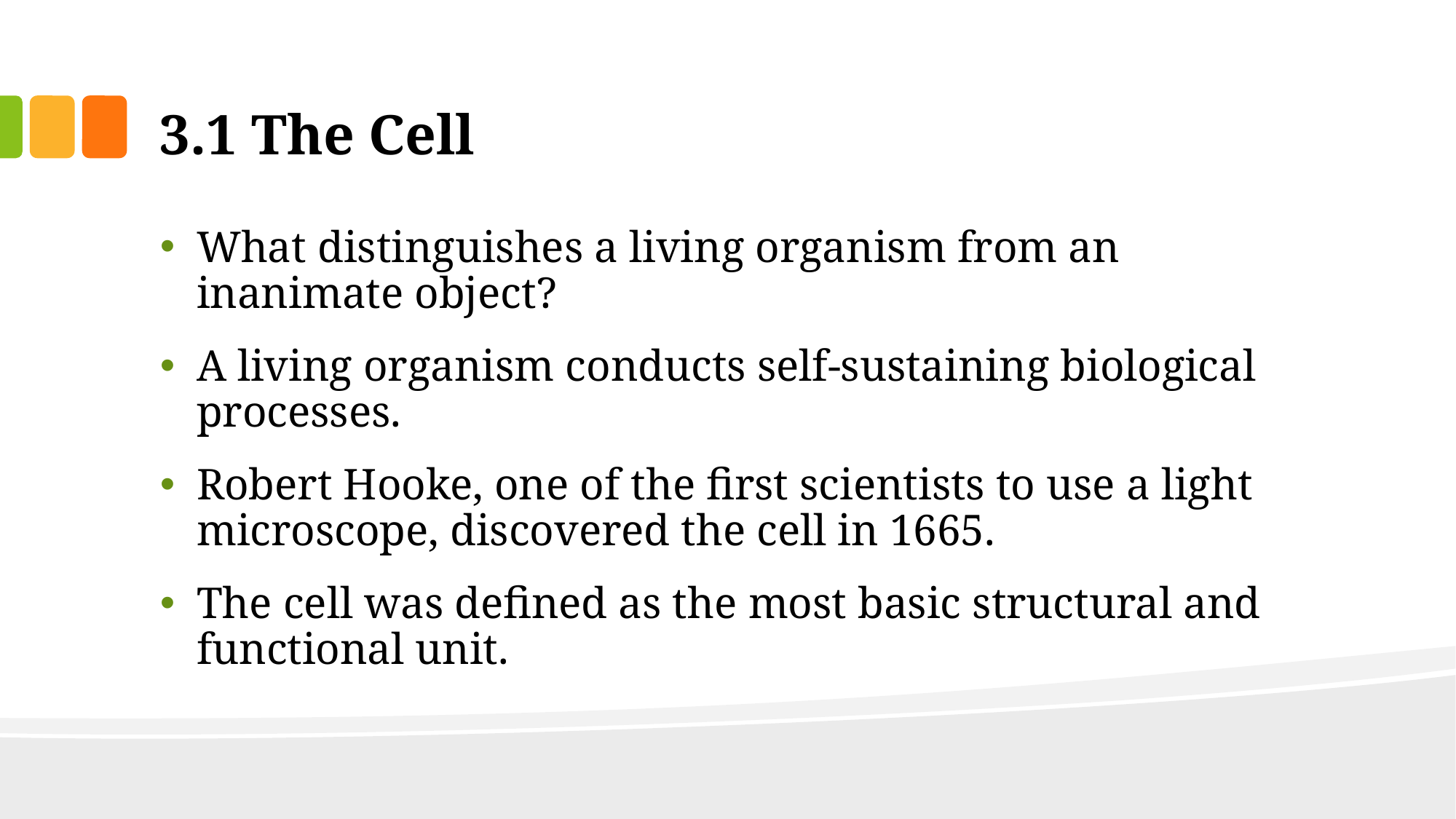

# 3.1 The Cell
What distinguishes a living organism from an inanimate object?
A living organism conducts self-sustaining biological processes.
Robert Hooke, one of the first scientists to use a light microscope, discovered the cell in 1665.
The cell was defined as the most basic structural and functional unit.